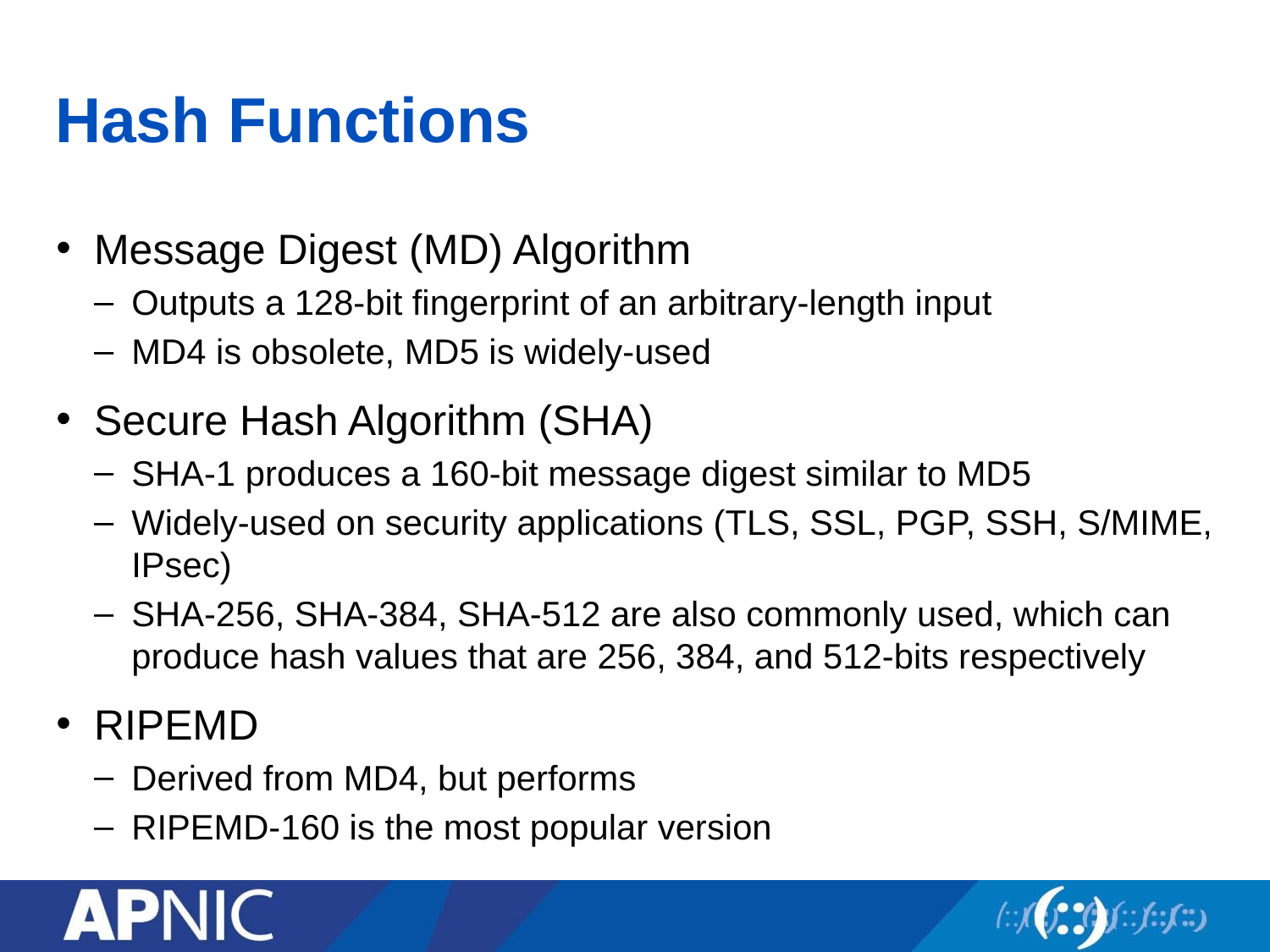

# Hash Functions
Message Digest (MD) Algorithm
Outputs a 128-bit fingerprint of an arbitrary-length input
MD4 is obsolete, MD5 is widely-used
Secure Hash Algorithm (SHA)
SHA-1 produces a 160-bit message digest similar to MD5
Widely-used on security applications (TLS, SSL, PGP, SSH, S/MIME, IPsec)
SHA-256, SHA-384, SHA-512 are also commonly used, which can produce hash values that are 256, 384, and 512-bits respectively
RIPEMD
Derived from MD4, but performs
RIPEMD-160 is the most popular version